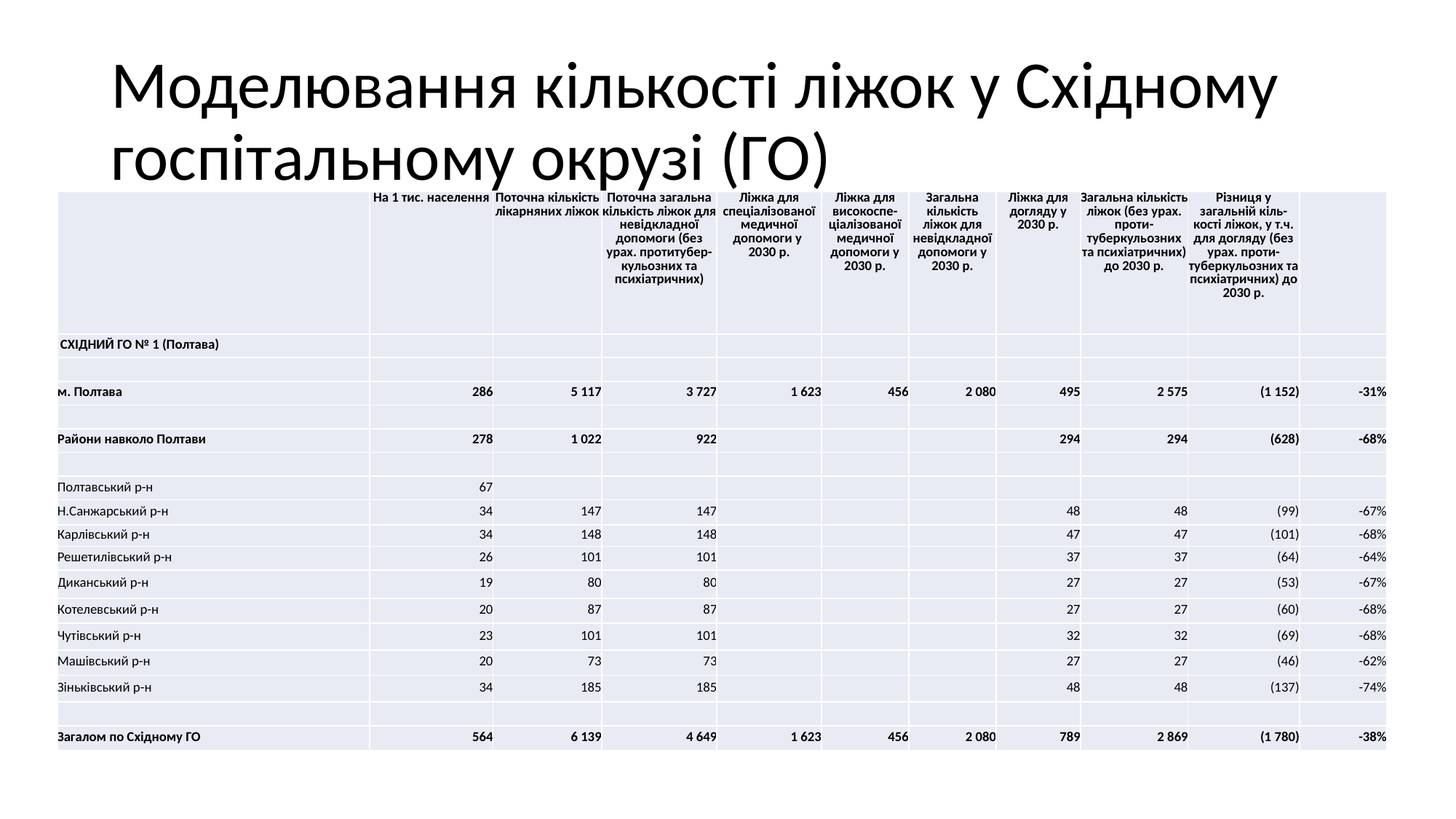

# Моделювання кількості ліжок у Східному госпітальному окрузі (ГО)
|  | На 1 тис. населення | Поточна кількість лікарняних ліжок | Поточна загальна кількість ліжок для невідкладної допомоги (без урах. протитубер-кульозних та психіатричних) | Ліжка для спеціалізованої медичної допомоги у 2030 р. | Ліжка для високоспе-ціалізованої медичної допомоги у 2030 р. | Загальна кількість ліжок для невідкладної допомоги у 2030 р. | Ліжка для догляду у 2030 р. | Загальна кількість ліжок (без урах. проти-туберкульозних та психіатричних) до 2030 р. | Різниця у загальній кіль-кості ліжок, у т.ч. для догляду (без урах. проти-туберкульозних та психіатричних) до 2030 р. |  |
| --- | --- | --- | --- | --- | --- | --- | --- | --- | --- | --- |
| СХІДНИЙ ГО № 1 (Полтава) |  |  |  |  |  |  |  |  |  |  |
|  |  |  |  |  |  |  |  |  |  |  |
| м. Полтава | 286 | 5 117 | 3 727 | 1 623 | 456 | 2 080 | 495 | 2 575 | (1 152) | -31% |
|  |  |  |  |  |  |  |  |  |  |  |
| Райони навколо Полтави | 278 | 1 022 | 922 |  |  |  | 294 | 294 | (628) | -68% |
|  |  |  |  |  |  |  |  |  |  |  |
| Полтавський р-н | 67 |  |  |  |  |  |  |  |  |  |
| Н.Санжарський р-н | 34 | 147 | 147 |  |  |  | 48 | 48 | (99) | -67% |
| Карлівський р-н | 34 | 148 | 148 |  |  |  | 47 | 47 | (101) | -68% |
| Решетилівський р-н | 26 | 101 | 101 |  |  |  | 37 | 37 | (64) | -64% |
| Диканський р-н | 19 | 80 | 80 |  |  |  | 27 | 27 | (53) | -67% |
| Котелевський р-н | 20 | 87 | 87 |  |  |  | 27 | 27 | (60) | -68% |
| Чутівський р-н | 23 | 101 | 101 |  |  |  | 32 | 32 | (69) | -68% |
| Машівський р-н | 20 | 73 | 73 |  |  |  | 27 | 27 | (46) | -62% |
| Зіньківський р-н | 34 | 185 | 185 |  |  |  | 48 | 48 | (137) | -74% |
|  |  |  |  |  |  |  |  |  |  |  |
| Загалом по Східному ГО | 564 | 6 139 | 4 649 | 1 623 | 456 | 2 080 | 789 | 2 869 | (1 780) | -38% |